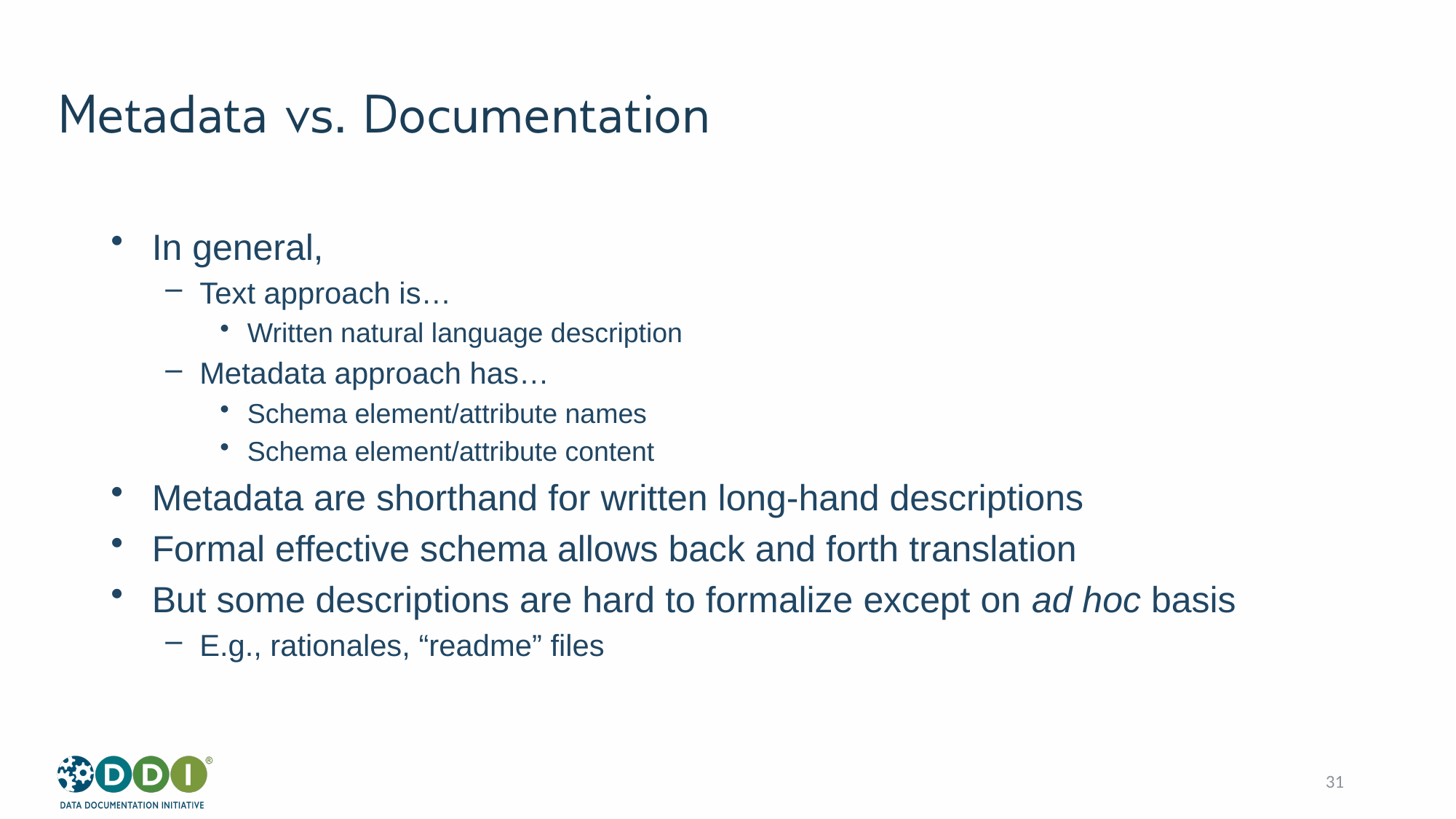

# Metadata vs. Documentation
In general,
Text approach is…
Written natural language description
Metadata approach has…
Schema element/attribute names
Schema element/attribute content
Metadata are shorthand for written long-hand descriptions
Formal effective schema allows back and forth translation
But some descriptions are hard to formalize except on ad hoc basis
E.g., rationales, “readme” files

31